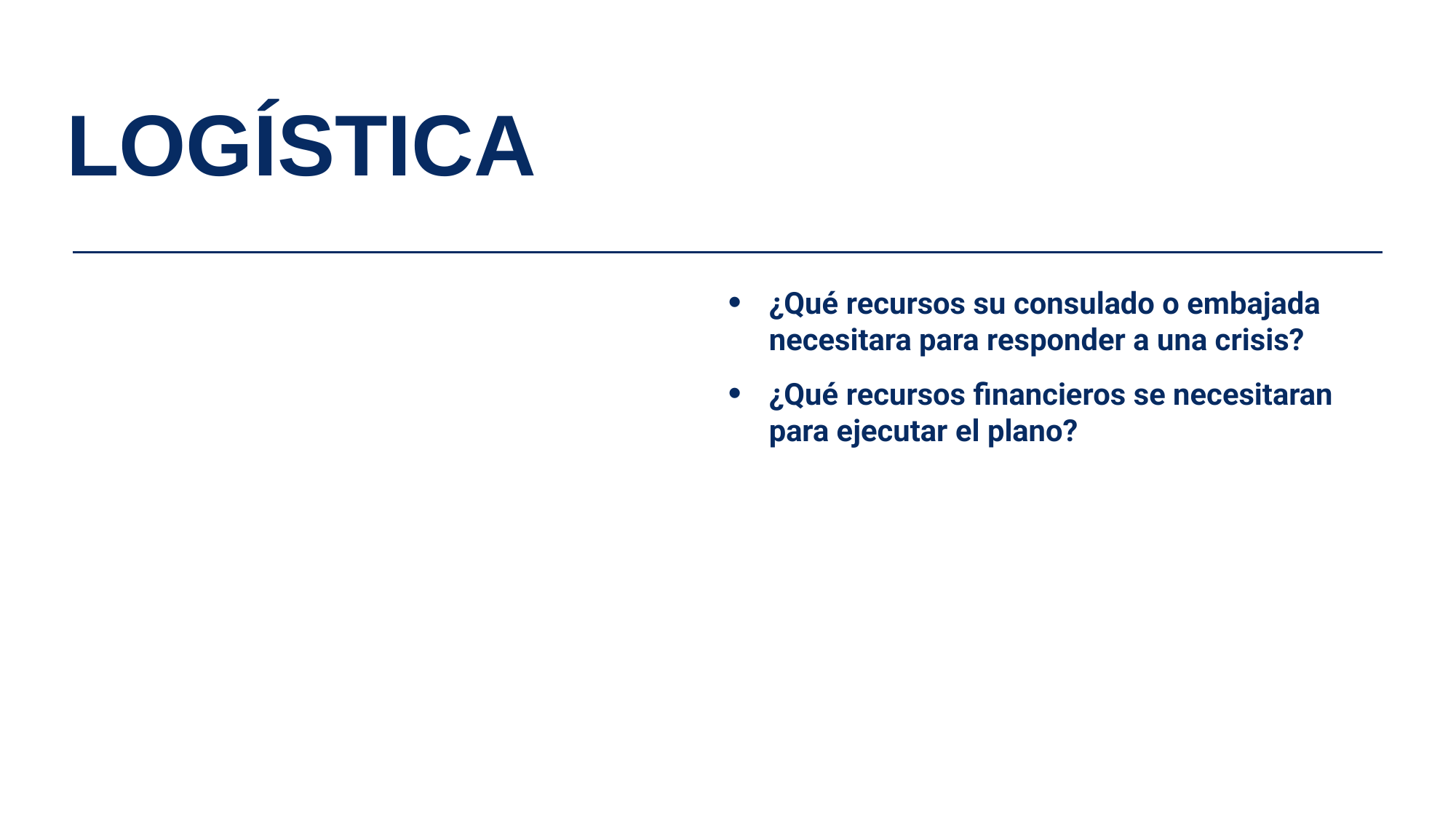

LOGÍSTICA
¿Qué recursos su consulado o embajada necesitara para responder a una crisis?
¿Qué recursos financieros se necesitaran para ejecutar el plano?